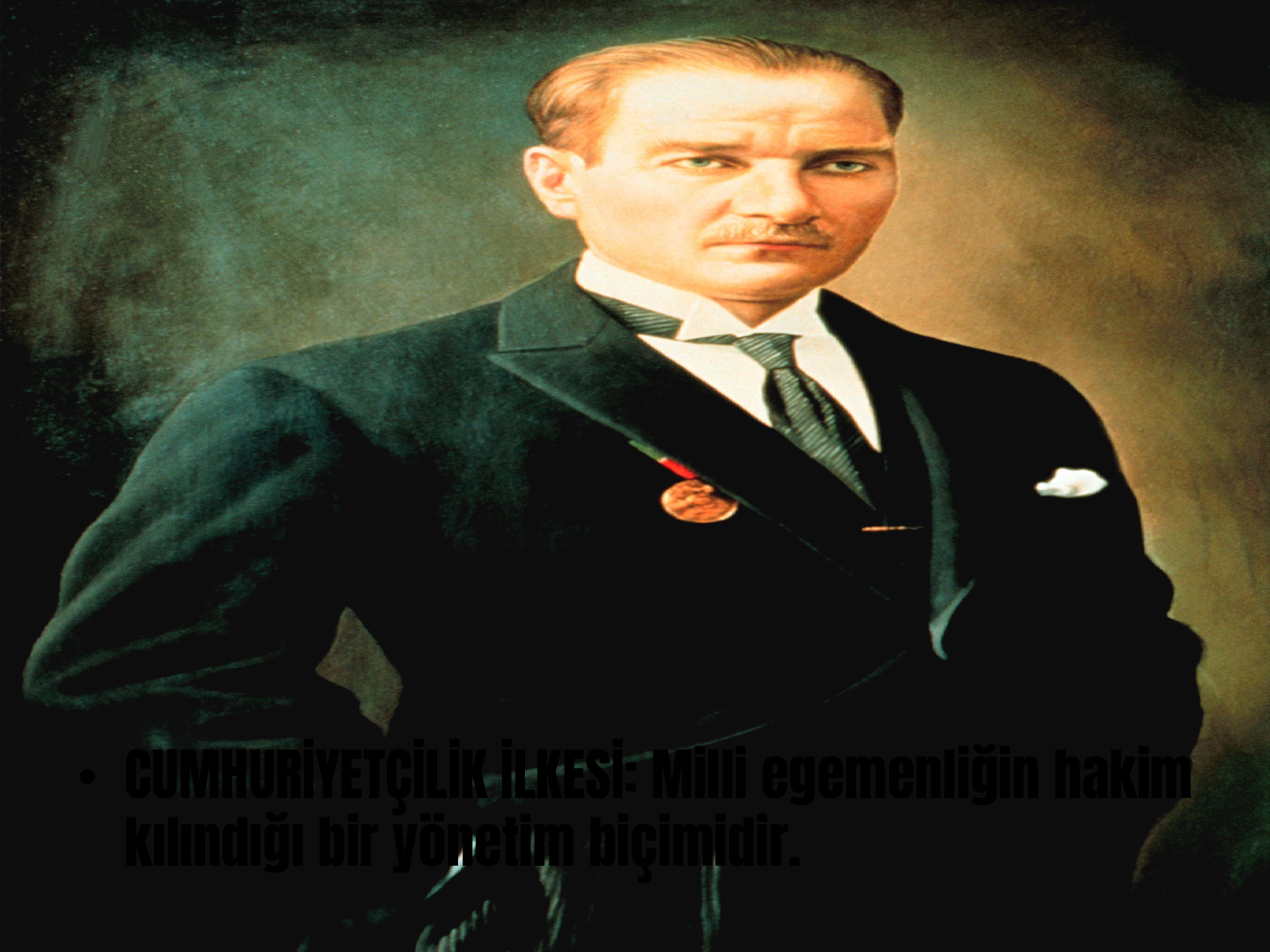

#
CUMHURİYETÇİLİK İLKESİ: Milli egemenliğin hakim kılındığı bir yönetim biçimidir.